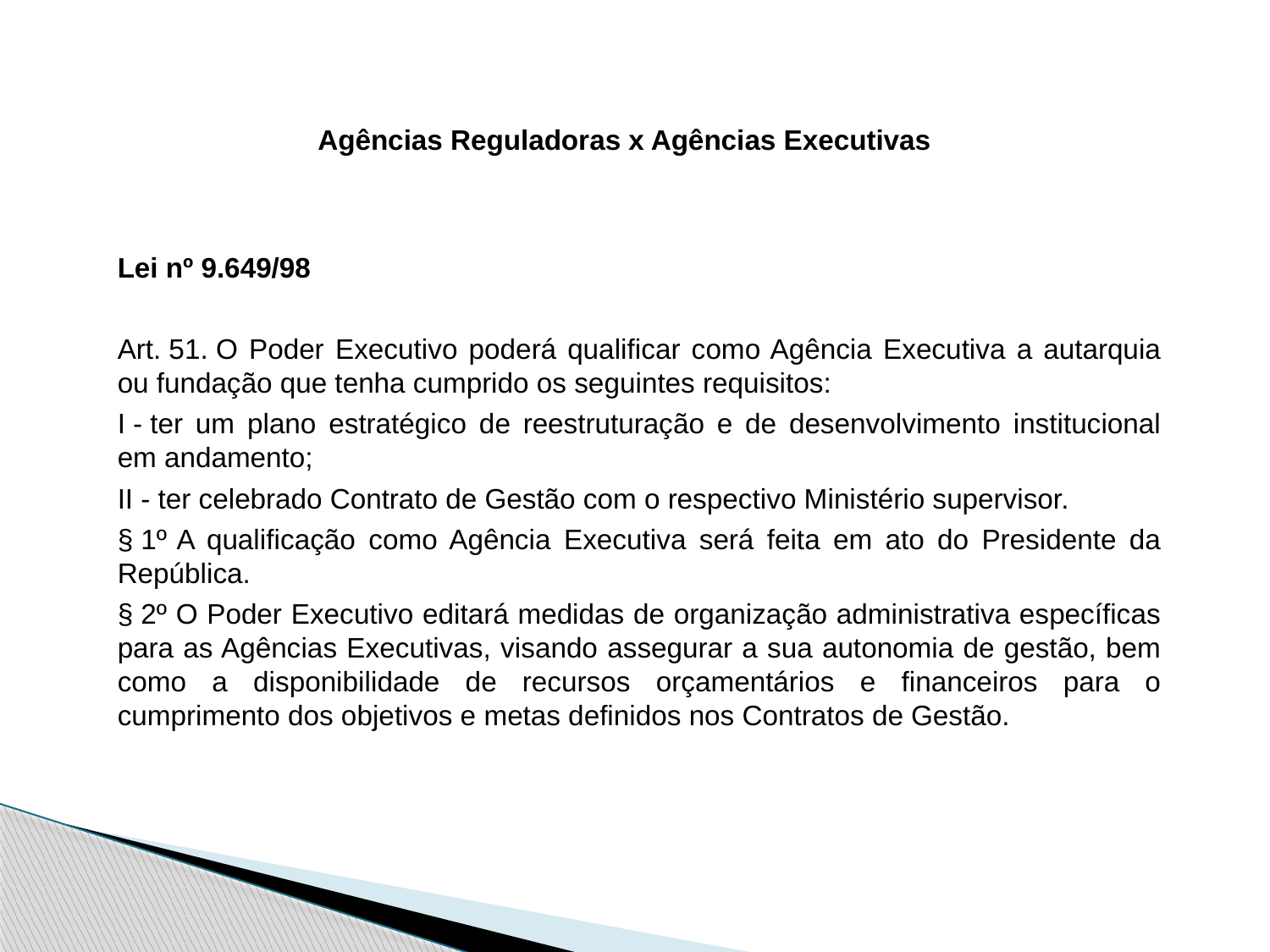

Agências Reguladoras x Agências Executivas
Lei nº 9.649/98

Art. 51. O Poder Executivo poderá qualificar como Agência Executiva a autarquia ou fundação que tenha cumprido os seguintes requisitos:
I - ter um plano estratégico de reestruturação e de desenvolvimento institucional em andamento;
II - ter celebrado Contrato de Gestão com o respectivo Ministério supervisor.
§ 1º A qualificação como Agência Executiva será feita em ato do Presidente da República.
§ 2º O Poder Executivo editará medidas de organização administrativa específicas para as Agências Executivas, visando assegurar a sua autonomia de gestão, bem como a disponibilidade de recursos orçamentários e financeiros para o cumprimento dos objetivos e metas definidos nos Contratos de Gestão.